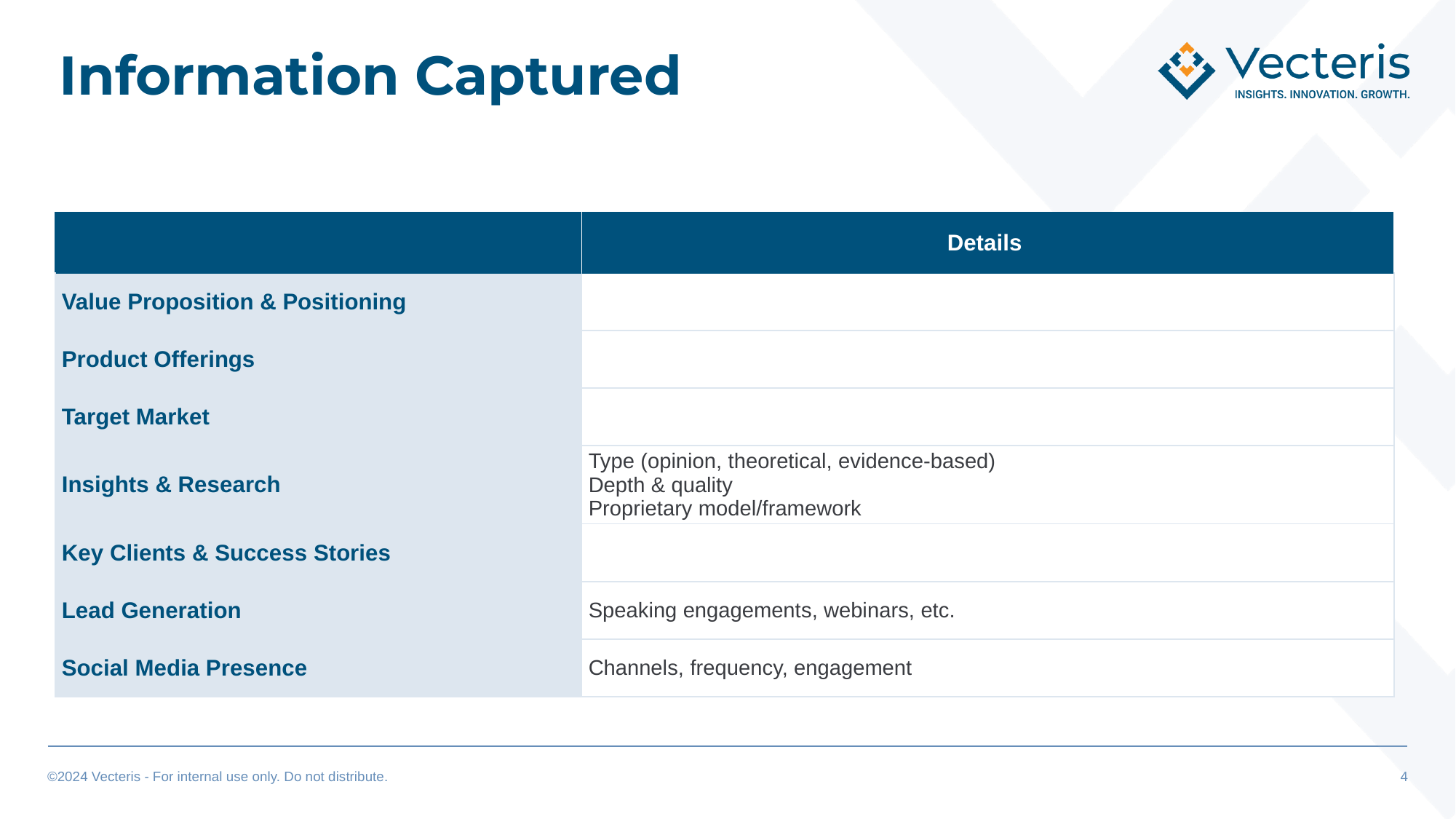

# Information Captured
|  | Details |
| --- | --- |
| Value Proposition & Positioning |  |
| Product Offerings |  |
| Target Market |  |
| Insights & Research | Type (opinion, theoretical, evidence-based) Depth & quality Proprietary model/framework |
| Key Clients & Success Stories |  |
| Lead Generation | Speaking engagements, webinars, etc. |
| Social Media Presence | Channels, frequency, engagement |